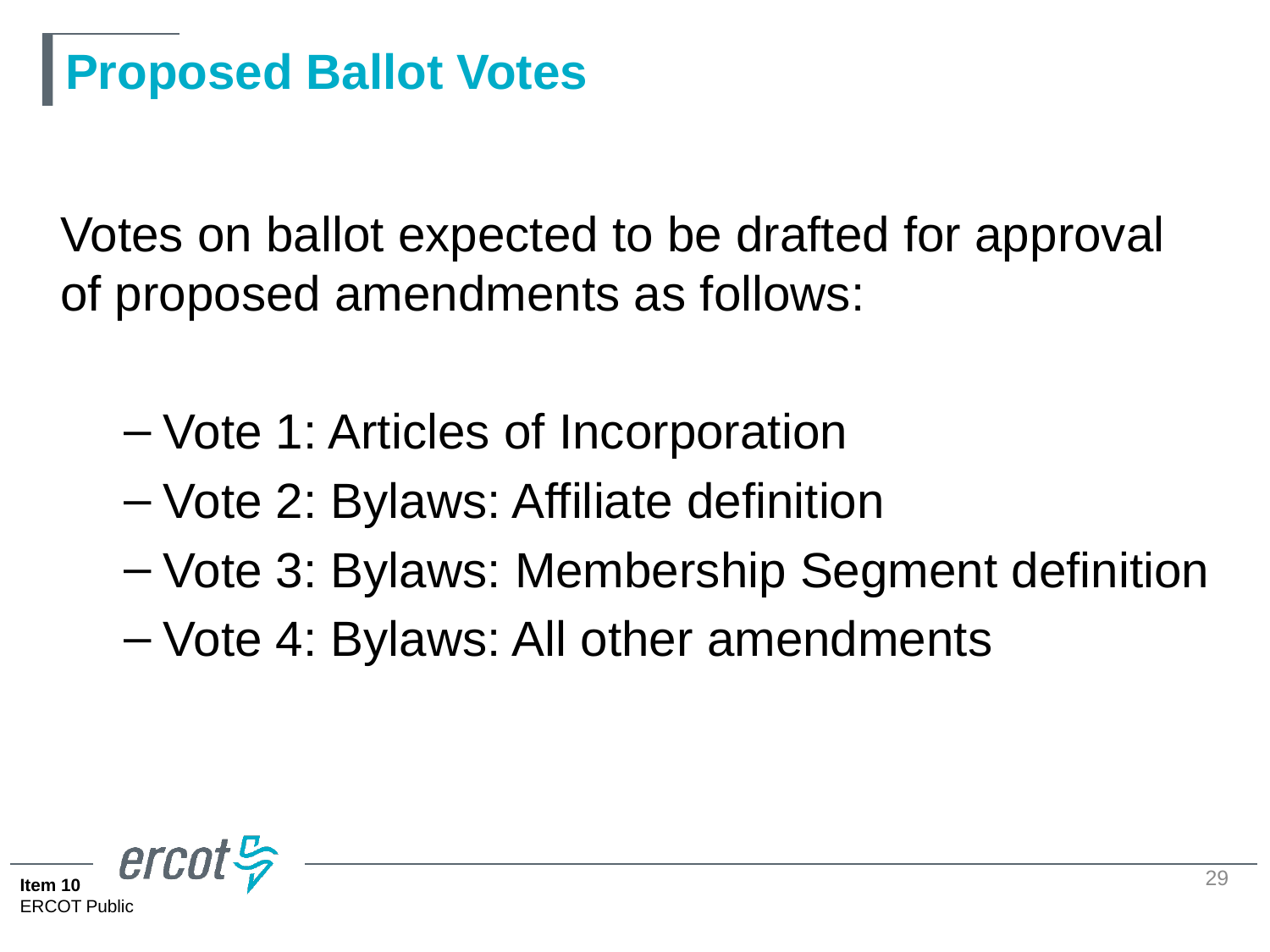

# Proposed Ballot Votes

Votes on ballot expected to be drafted for approval of proposed amendments as follows:

Vote 1: Articles of Incorporation
Vote 2: Bylaws: Affiliate definition
Vote 3: Bylaws: Membership Segment definition
Vote 4: Bylaws: All other amendments

29